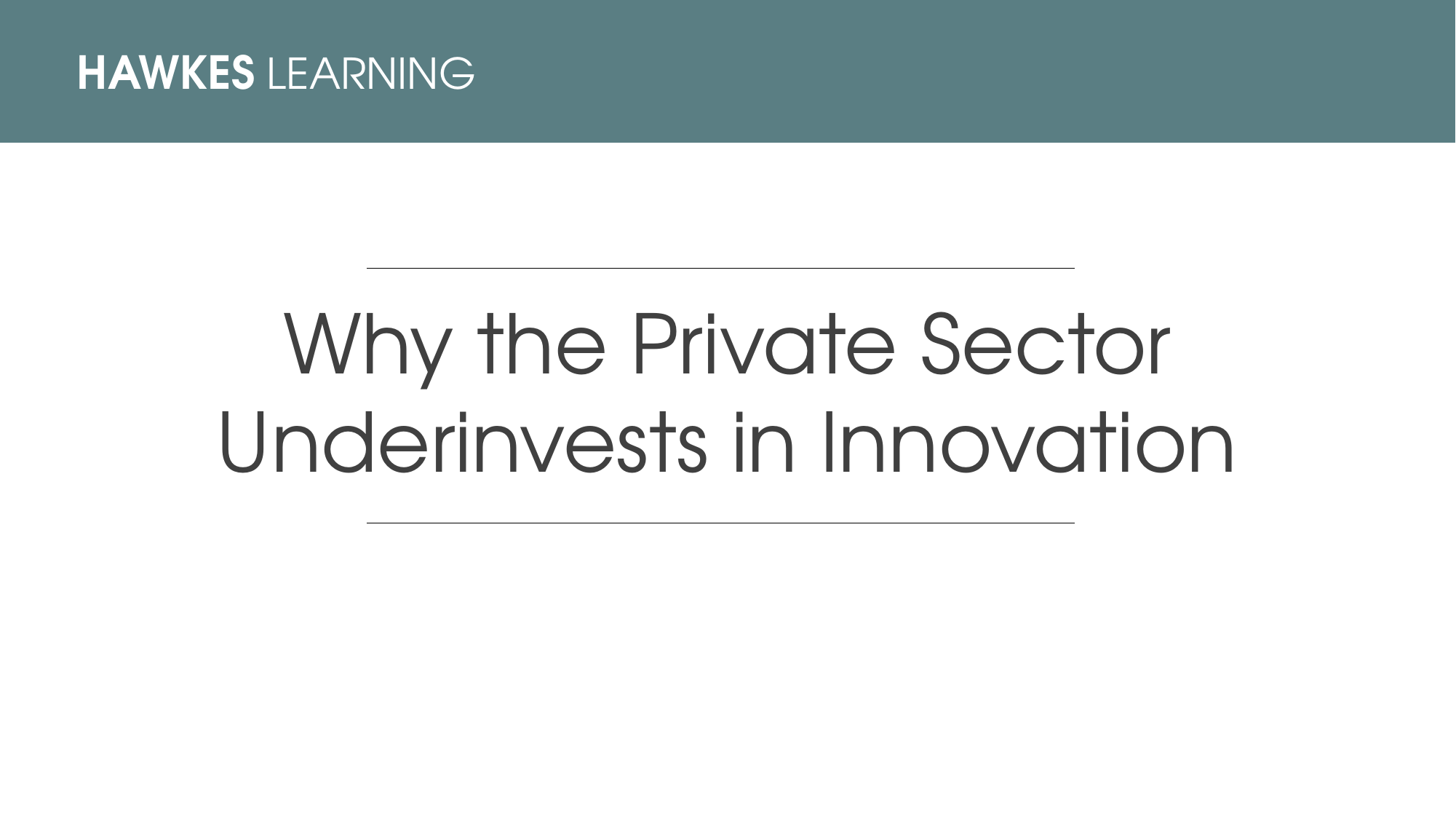

HAWKES LEARNING
Why the Private Sector Underinvests in Innovation